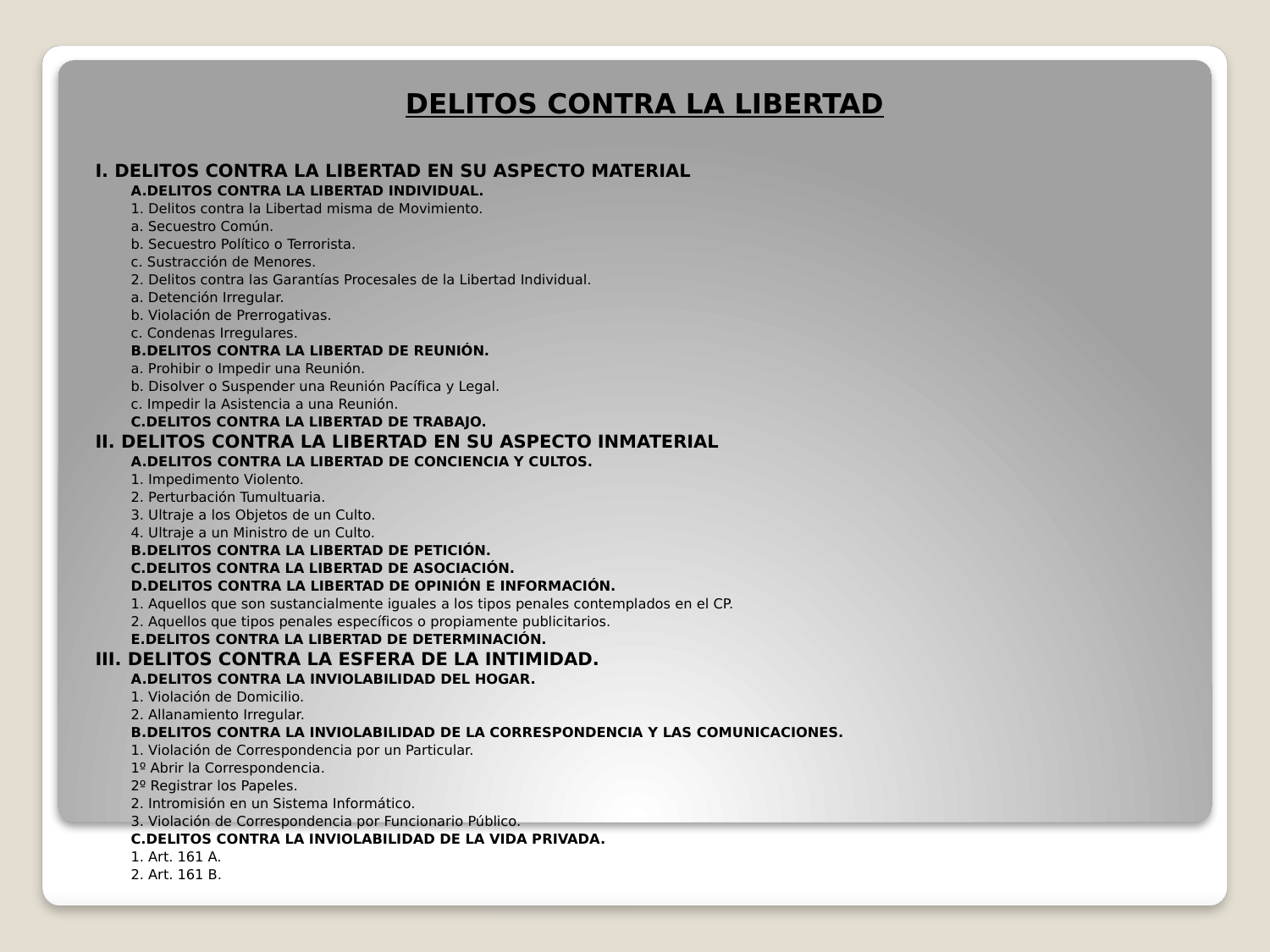

DELITOS CONTRA LA LIBERTAD

I. DELITOS CONTRA LA LIBERTAD EN SU ASPECTO MATERIAL
	A.DELITOS CONTRA LA LIBERTAD INDIVIDUAL.
		1. Delitos contra la Libertad misma de Movimiento.
			a. Secuestro Común.
			b. Secuestro Político o Terrorista.
			c. Sustracción de Menores.
		2. Delitos contra las Garantías Procesales de la Libertad Individual.
			a. Detención Irregular.
			b. Violación de Prerrogativas.
			c. Condenas Irregulares.
	B.DELITOS CONTRA LA LIBERTAD DE REUNIÓN.
		a. Prohibir o Impedir una Reunión.
		b. Disolver o Suspender una Reunión Pacífica y Legal.
		c. Impedir la Asistencia a una Reunión.
	C.DELITOS CONTRA LA LIBERTAD DE TRABAJO.
II. DELITOS CONTRA LA LIBERTAD EN SU ASPECTO INMATERIAL
	A.DELITOS CONTRA LA LIBERTAD DE CONCIENCIA Y CULTOS.
		1. Impedimento Violento.
		2. Perturbación Tumultuaria.
		3. Ultraje a los Objetos de un Culto.
		4. Ultraje a un Ministro de un Culto.
	B.DELITOS CONTRA LA LIBERTAD DE PETICIÓN.
	C.DELITOS CONTRA LA LIBERTAD DE ASOCIACIÓN.
	D.DELITOS CONTRA LA LIBERTAD DE OPINIÓN E INFORMACIÓN.
		1. Aquellos que son sustancialmente iguales a los tipos penales contemplados en el CP.
		2. Aquellos que tipos penales específicos o propiamente publicitarios.
	E.DELITOS CONTRA LA LIBERTAD DE DETERMINACIÓN.
III. DELITOS CONTRA LA ESFERA DE LA INTIMIDAD.
	A.DELITOS CONTRA LA INVIOLABILIDAD DEL HOGAR.
		1. Violación de Domicilio.
		2. Allanamiento Irregular.
	B.DELITOS CONTRA LA INVIOLABILIDAD DE LA CORRESPONDENCIA Y LAS COMUNICACIONES.
		1. Violación de Correspondencia por un Particular.
			1º Abrir la Correspondencia.
			2º Registrar los Papeles.
		2. Intromisión en un Sistema Informático.
		3. Violación de Correspondencia por Funcionario Público.
	C.DELITOS CONTRA LA INVIOLABILIDAD DE LA VIDA PRIVADA.
		1. Art. 161 A.
		2. Art. 161 B.

#